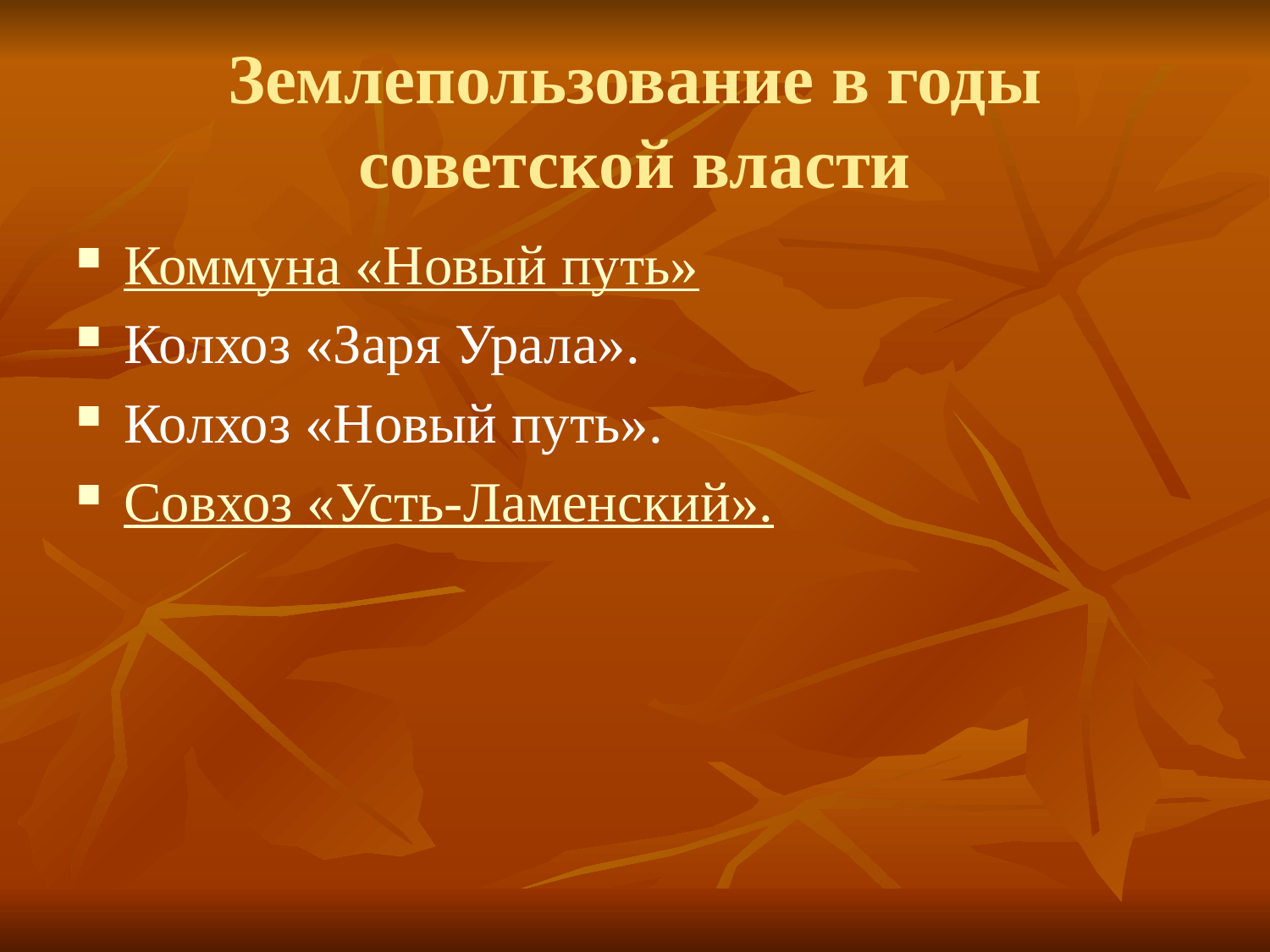

# Землепользование в годы советской власти
Коммуна «Новый путь»
Колхоз «Заря Урала».
Колхоз «Новый путь».
Совхоз «Усть-Ламенский».